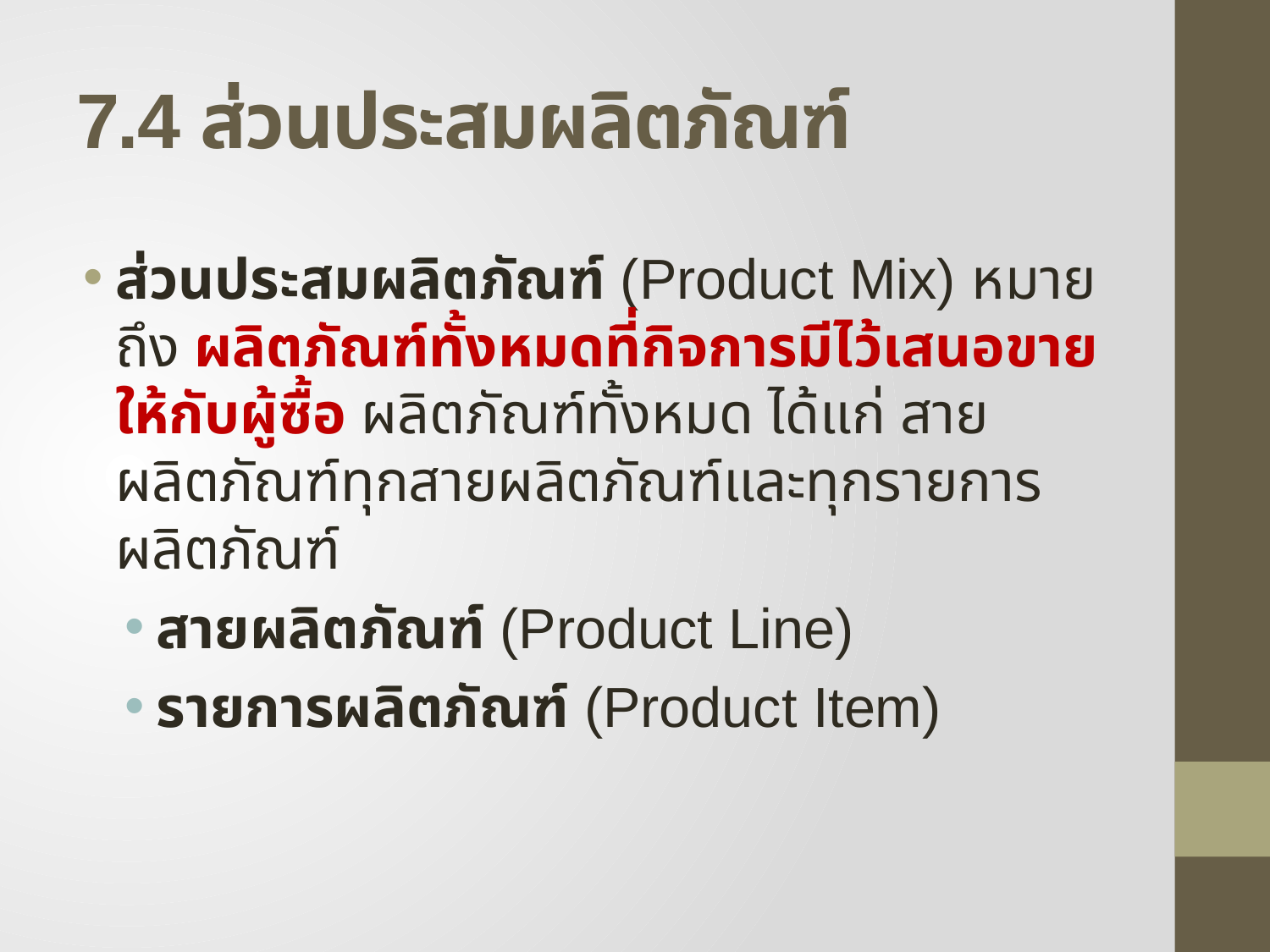

# 7.4 ส่วนประสมผลิตภัณฑ์
ส่วนประสมผลิตภัณฑ์ (Product Mix) หมายถึง ผลิตภัณฑ์ทั้งหมดที่กิจการมีไว้เสนอขายให้กับผู้ซื้อ ผลิตภัณฑ์ทั้งหมด ได้แก่ สายผลิตภัณฑ์ทุกสายผลิตภัณฑ์และทุกรายการผลิตภัณฑ์
สายผลิตภัณฑ์ (Product Line)
รายการผลิตภัณฑ์ (Product Item)